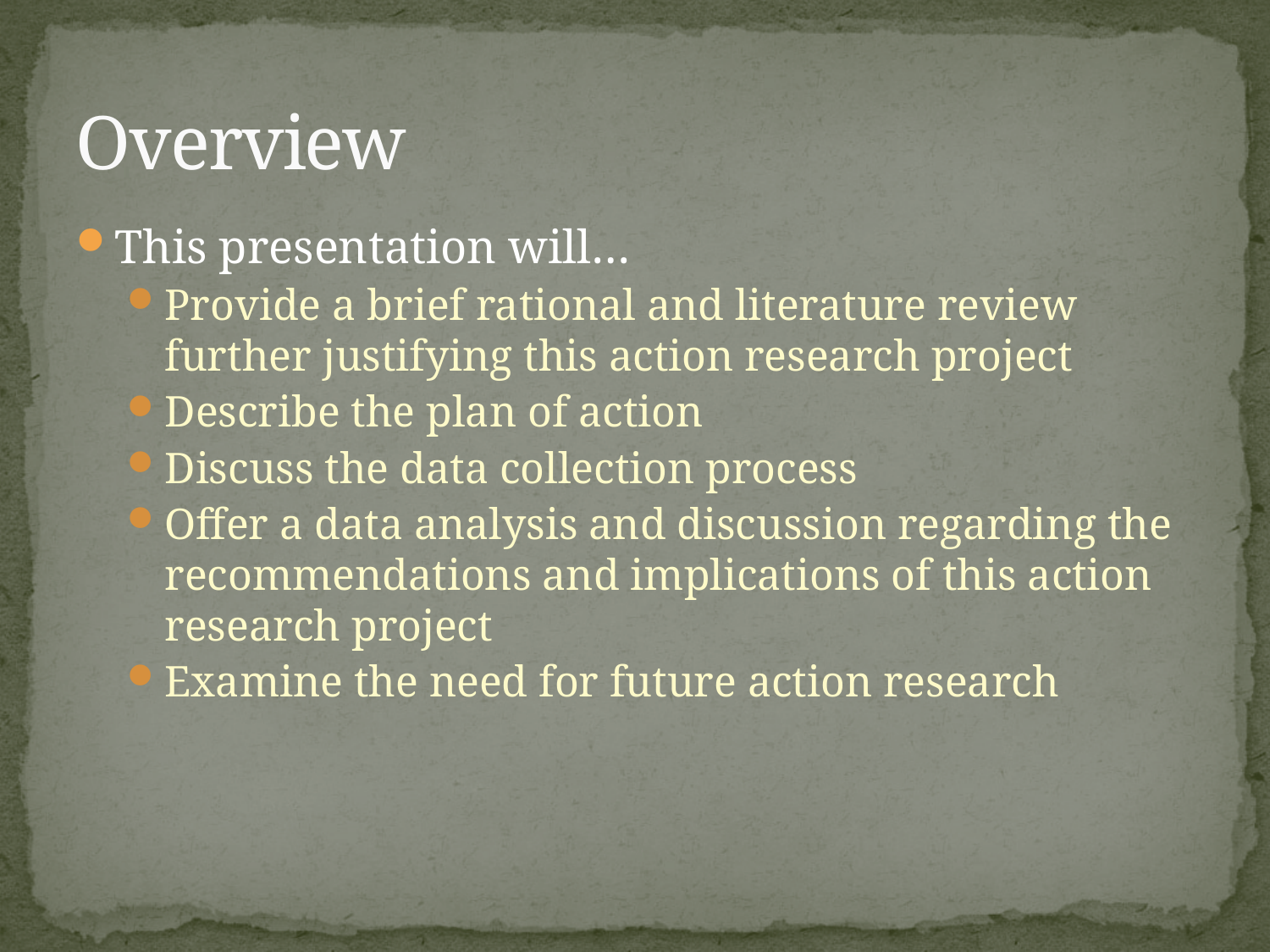

# Overview
This presentation will…
Provide a brief rational and literature review further justifying this action research project
Describe the plan of action
Discuss the data collection process
Offer a data analysis and discussion regarding the recommendations and implications of this action research project
Examine the need for future action research